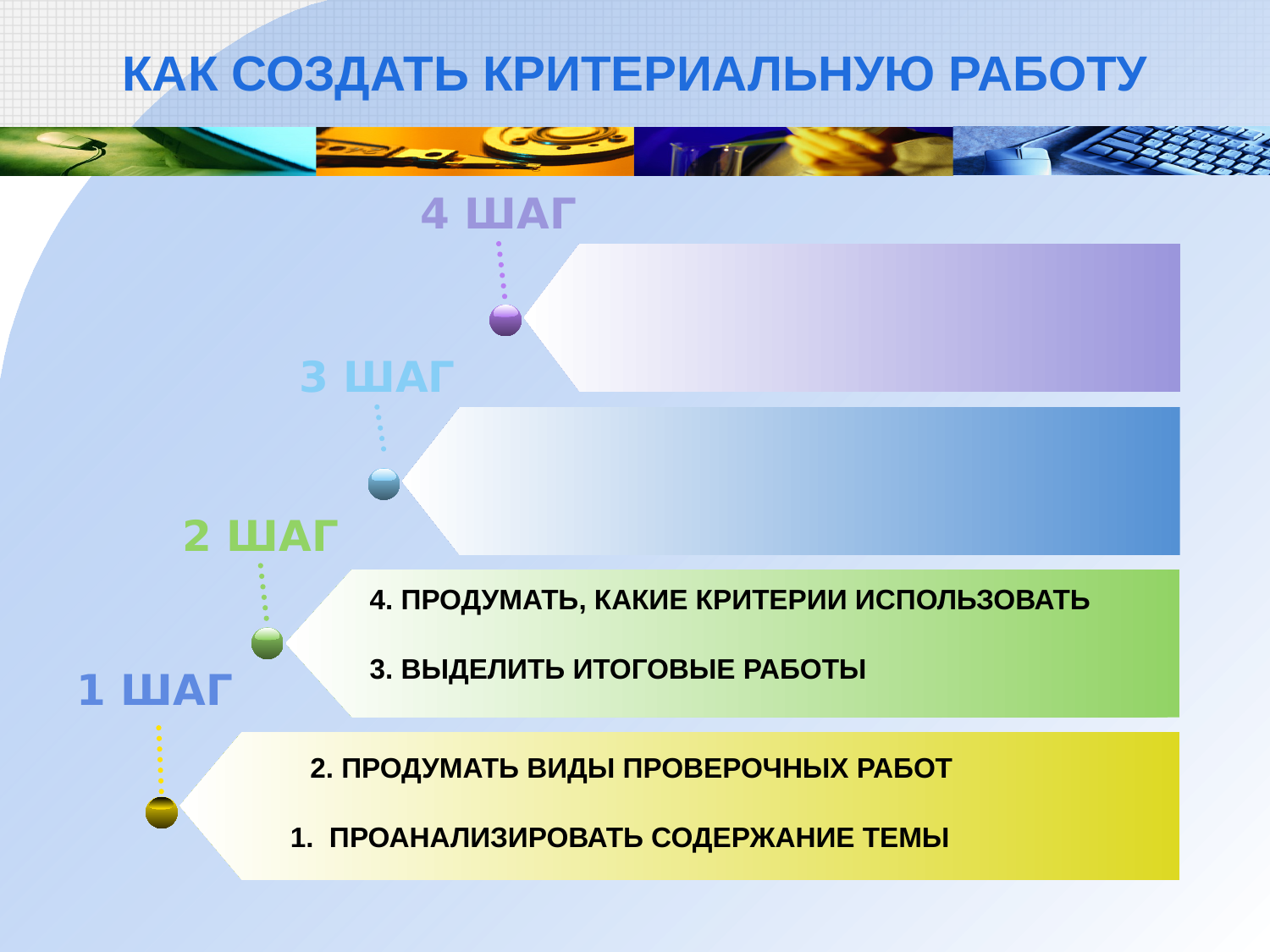

# КАК СОЗДАТЬ КРИТЕРИАЛЬНУЮ РАБОТУ
4 ШАГ

3 ШАГ

2 ШАГ

4. продумать, какие критерии использовать

3. Выделить итоговые работы
1 ШАГ

2. Продумать виды проверочных работ

1.  Проанализировать содержание темы